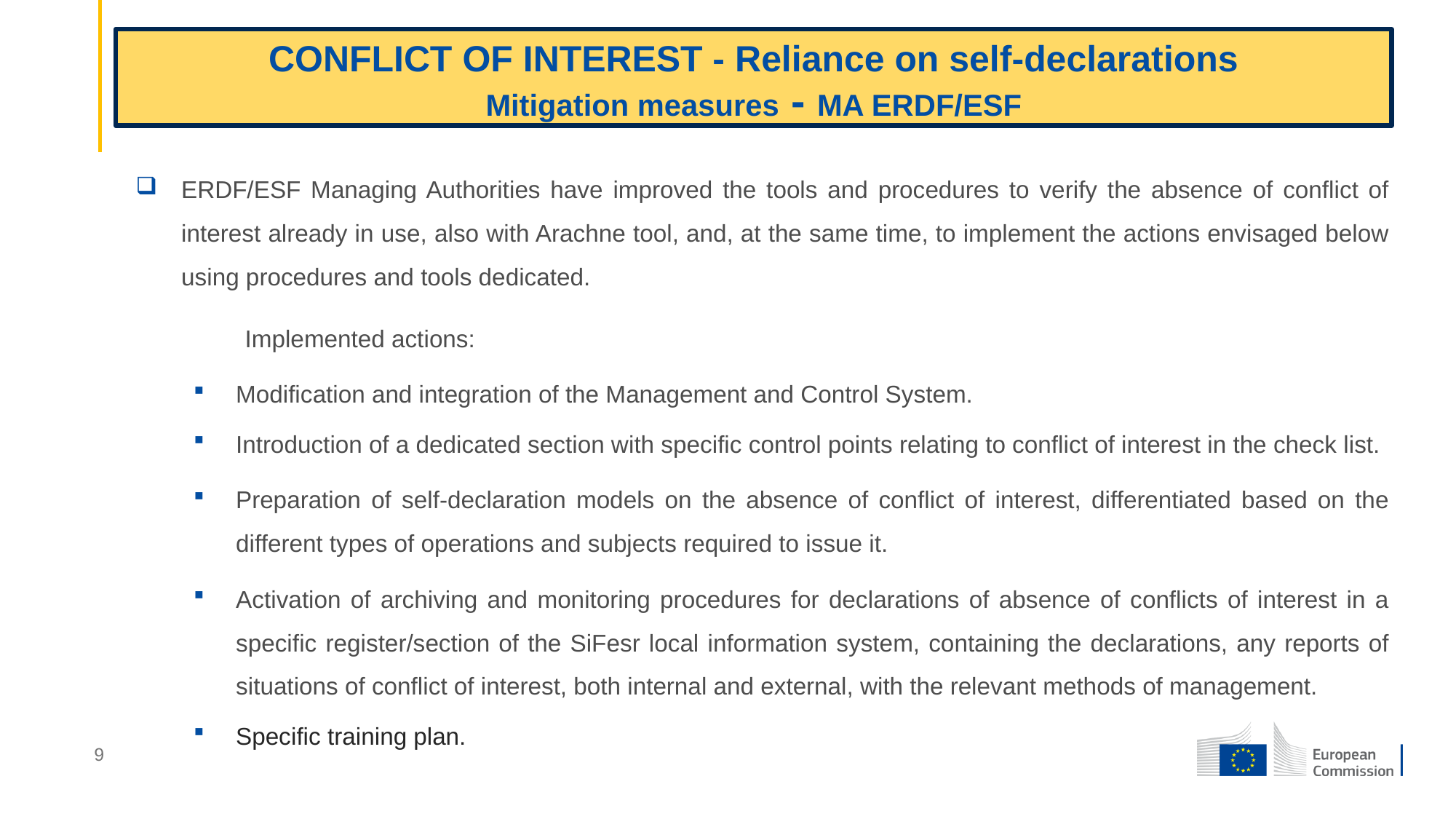

# CONFLICT OF INTEREST - Reliance on self-declarations Mitigation measures - MA ERDF/ESF
ERDF/ESF Managing Authorities have improved the tools and procedures to verify the absence of conflict of interest already in use, also with Arachne tool, and, at the same time, to implement the actions envisaged below using procedures and tools dedicated.
	Implemented actions:
Modification and integration of the Management and Control System.
Introduction of a dedicated section with specific control points relating to conflict of interest in the check list.
Preparation of self-declaration models on the absence of conflict of interest, differentiated based on the different types of operations and subjects required to issue it.
Activation of archiving and monitoring procedures for declarations of absence of conflicts of interest in a specific register/section of the SiFesr local information system, containing the declarations, any reports of situations of conflict of interest, both internal and external, with the relevant methods of management.
Specific training plan.

9